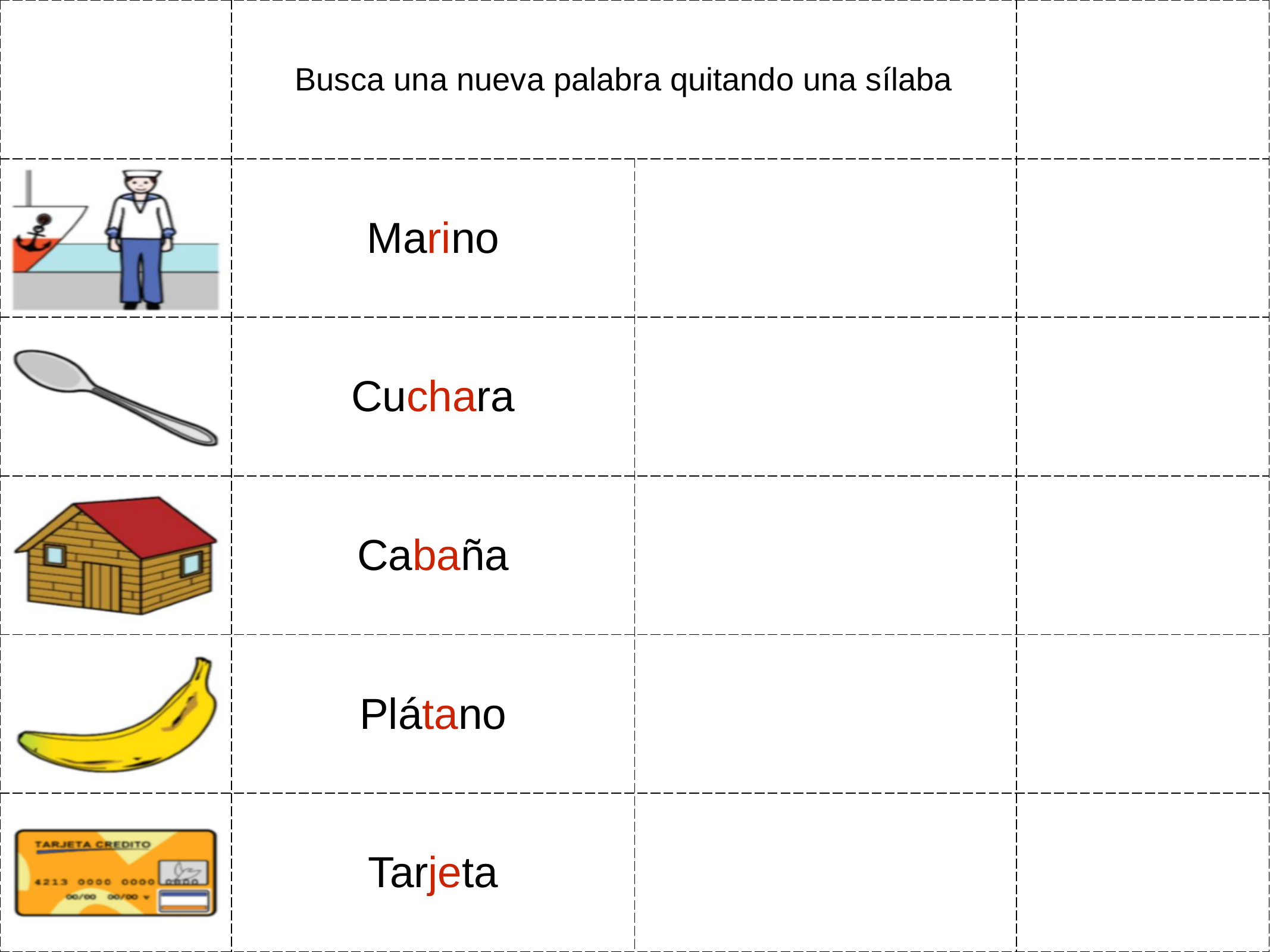

|  | Busca una nueva palabra quitando una sílaba |  |  |
| --- | --- | --- | --- |
|  | Marino |  |  |
|  | Cuchara |  |  |
|  | Cabaña |  |  |
|  | Plátano |  |  |
|  | Tarjeta |  |  |